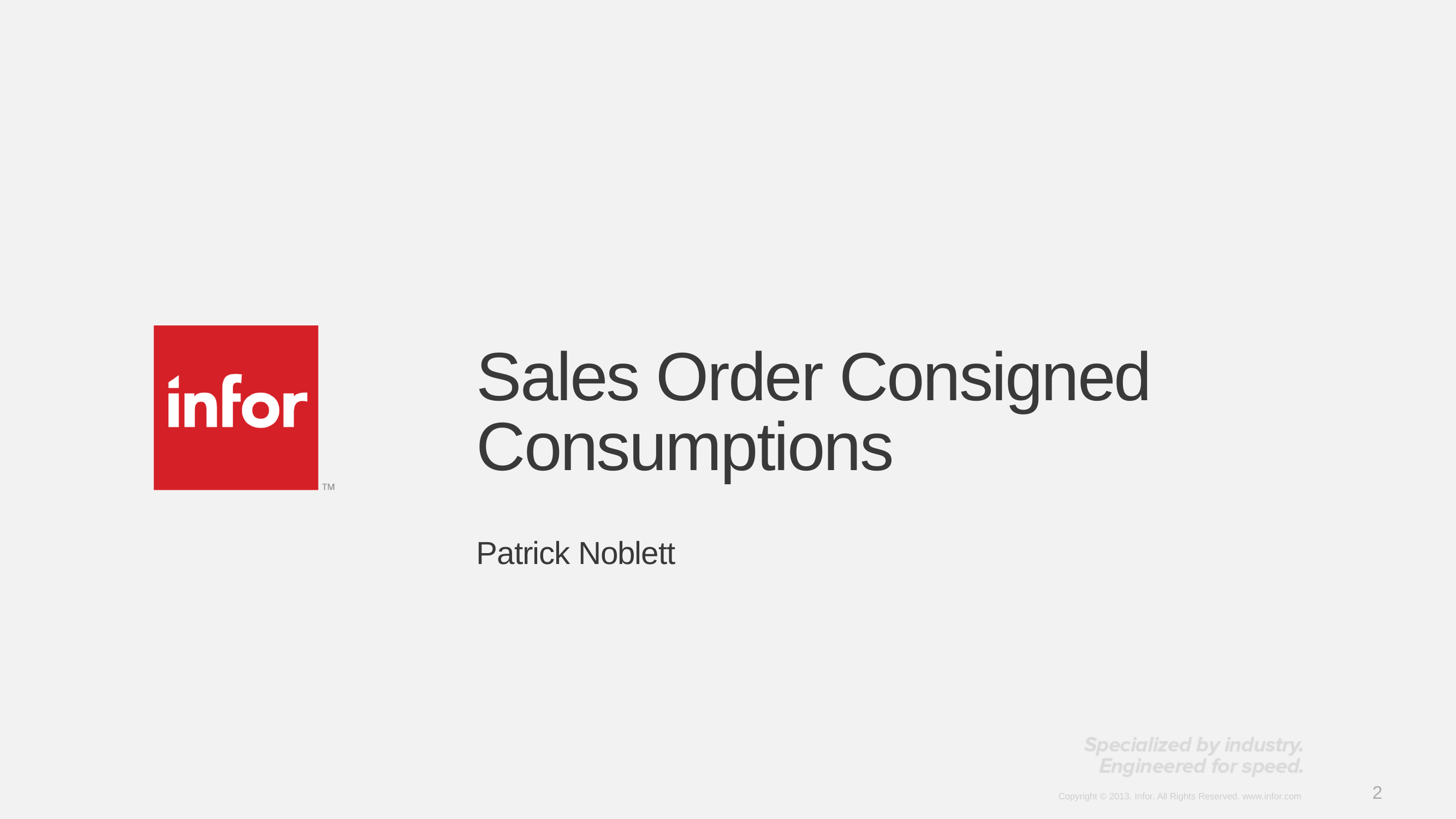

# Sales Order Consigned Consumptions
Patrick Noblett